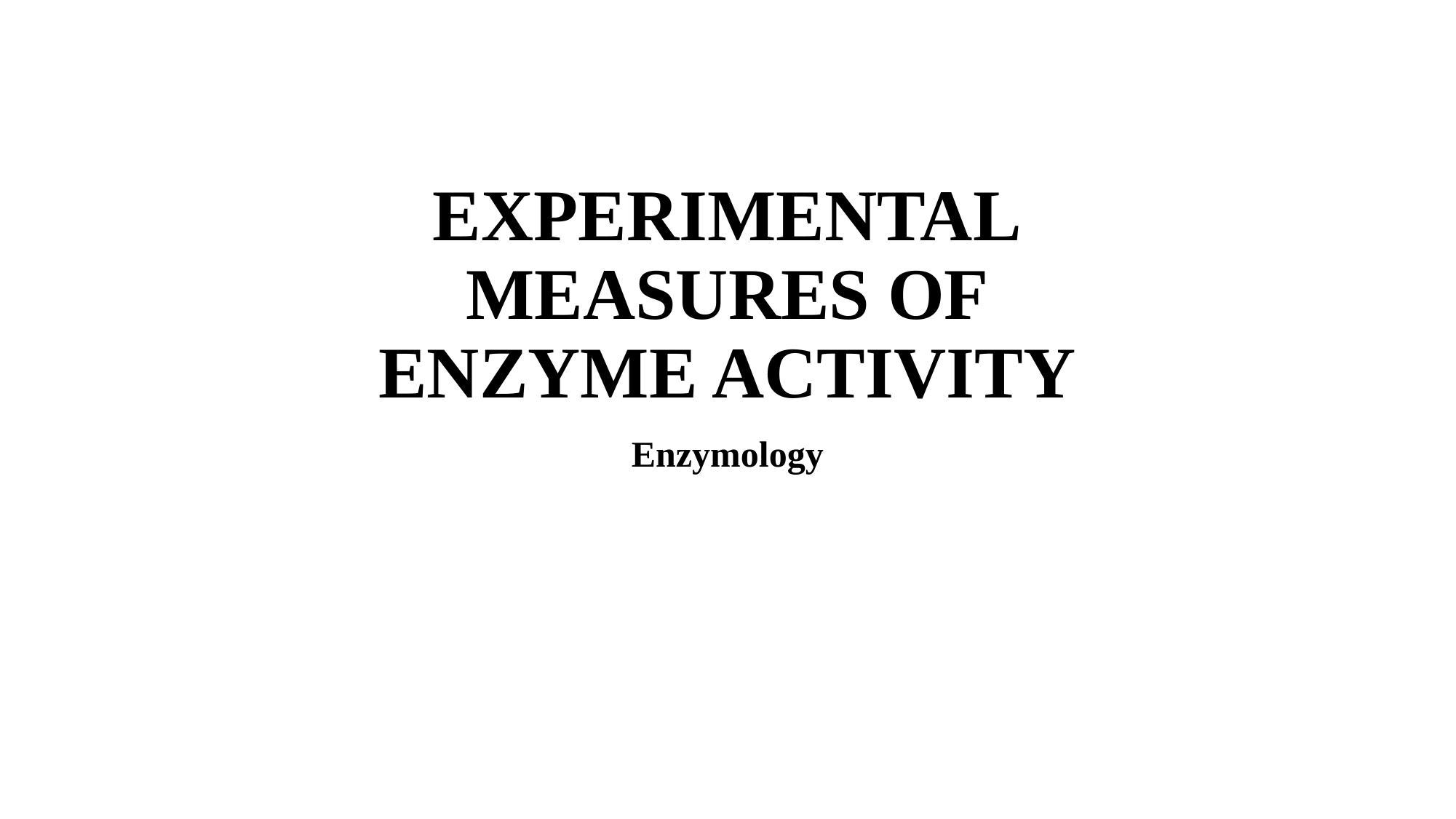

# EXPERIMENTAL MEASURES OF ENZYME ACTIVITY
Enzymology